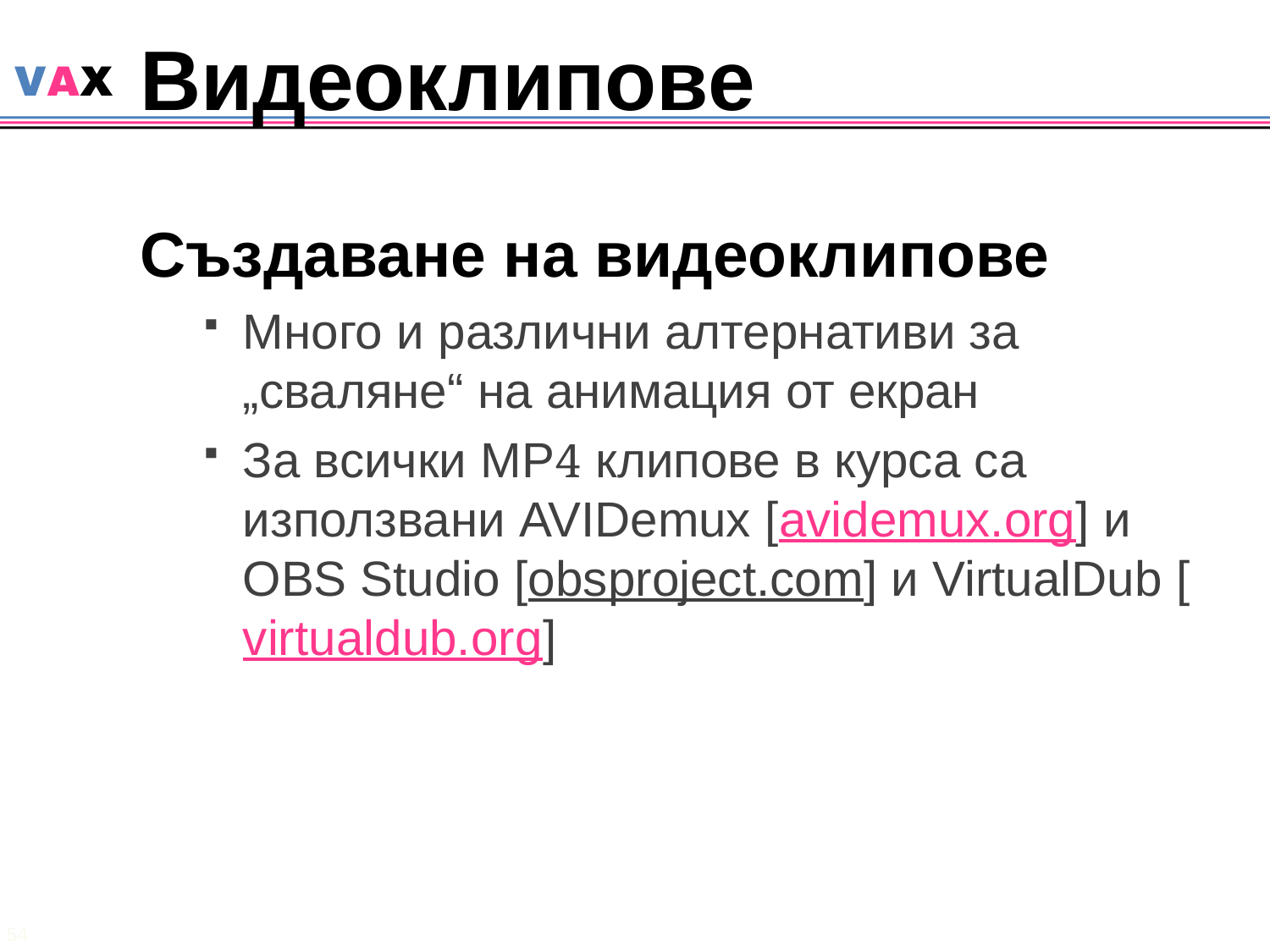

# Видеоклипове
Създаване на видеоклипове
Много и различни алтернативи за „сваляне“ на анимация от екран
За всички MP4 клипове в курса са използвани AVIDemux [avidemux.org] и OBS Studio [obsproject.com] и VirtualDub [virtualdub.org]